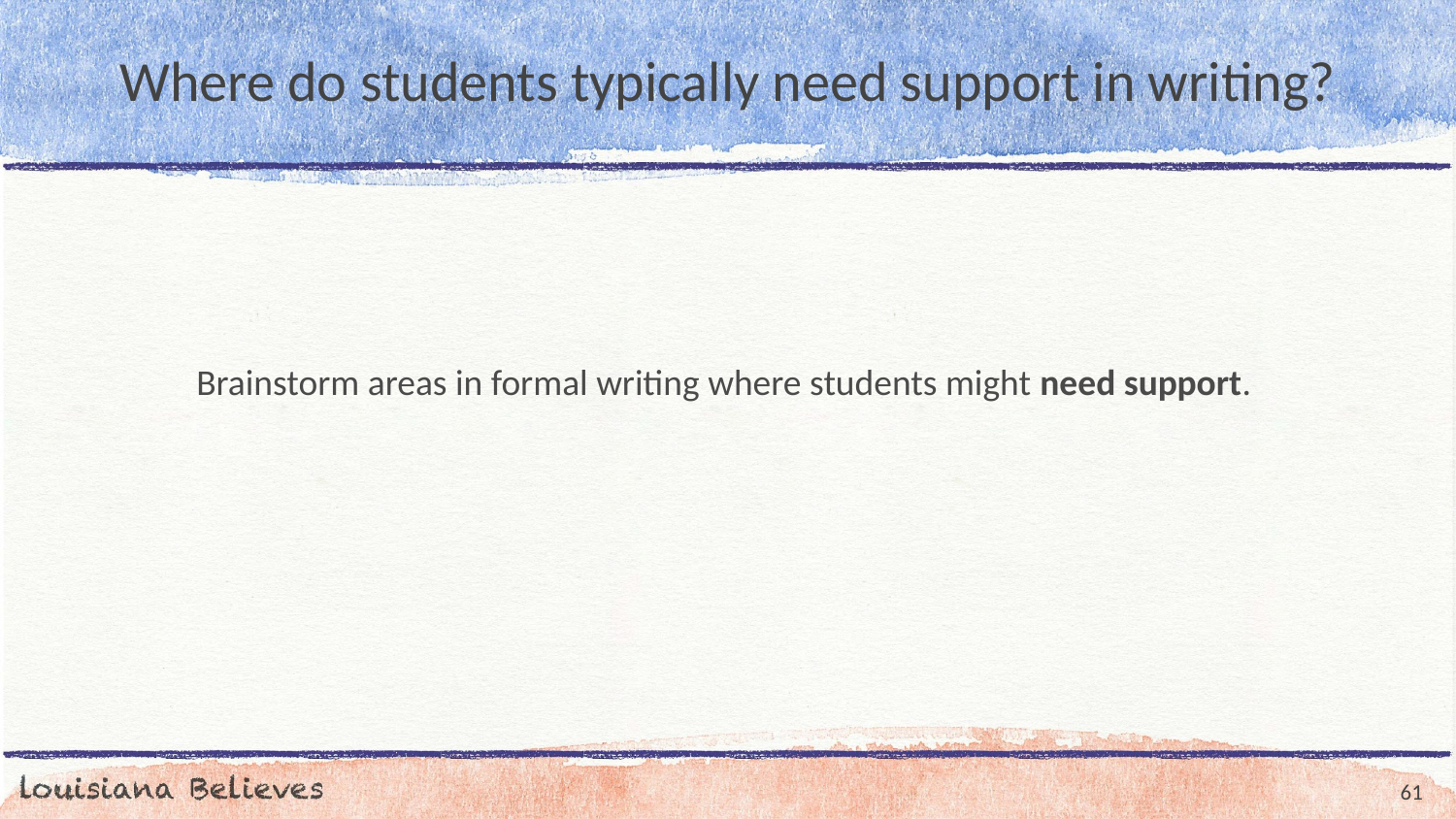

# Where do students typically need support in writing?

Brainstorm areas in formal writing where students might need support.